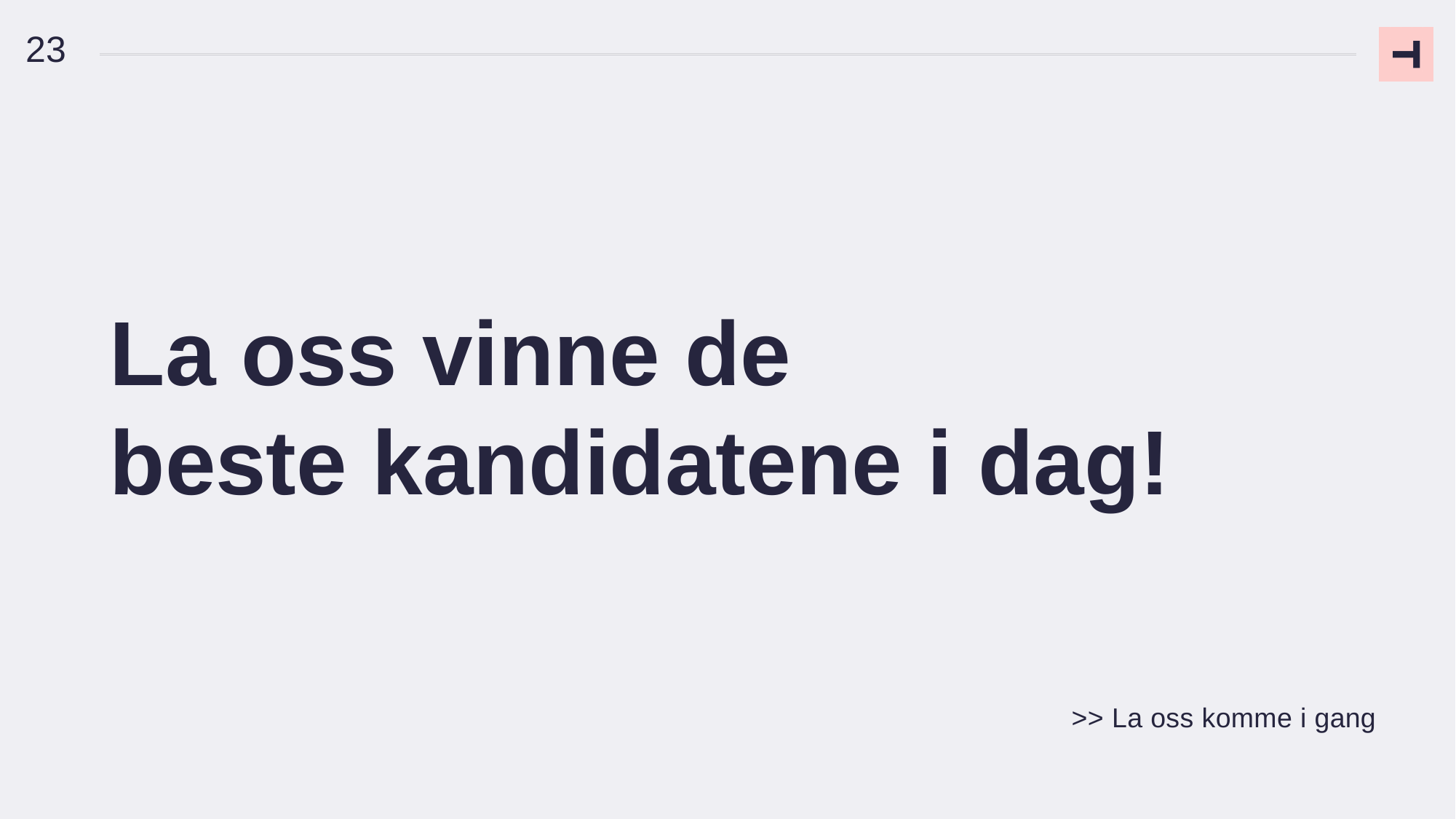

23
La oss vinne de
beste kandidatene i dag!
>> La oss komme i gang